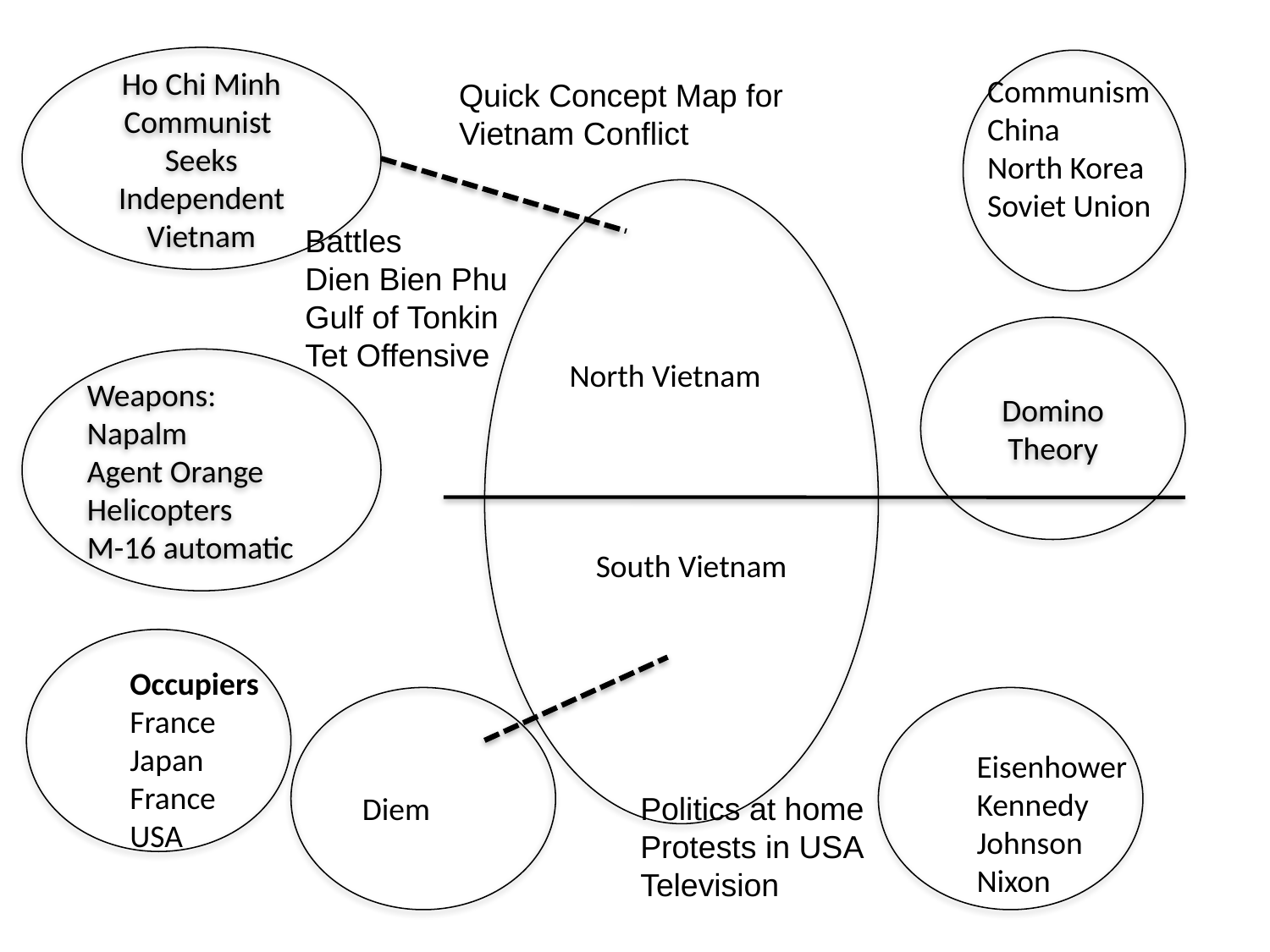

Ho Chi Minh
Communist
Seeks Independent
Vietnam

Communism
China
North Korea
Soviet Union

Quick Concept Map for
Vietnam Conflict

Battles
Dien Bien Phu
Gulf of Tonkin
Tet Offensive

Domino Theory
Weapons:
Napalm
Agent Orange
Helicopters
M-16 automatic
North Vietnam
South Vietnam

Occupiers
France
Japan
France
USA

Eisenhower
Kennedy
Johnson
Nixon
Diem
Politics at home
Protests in USA
Television